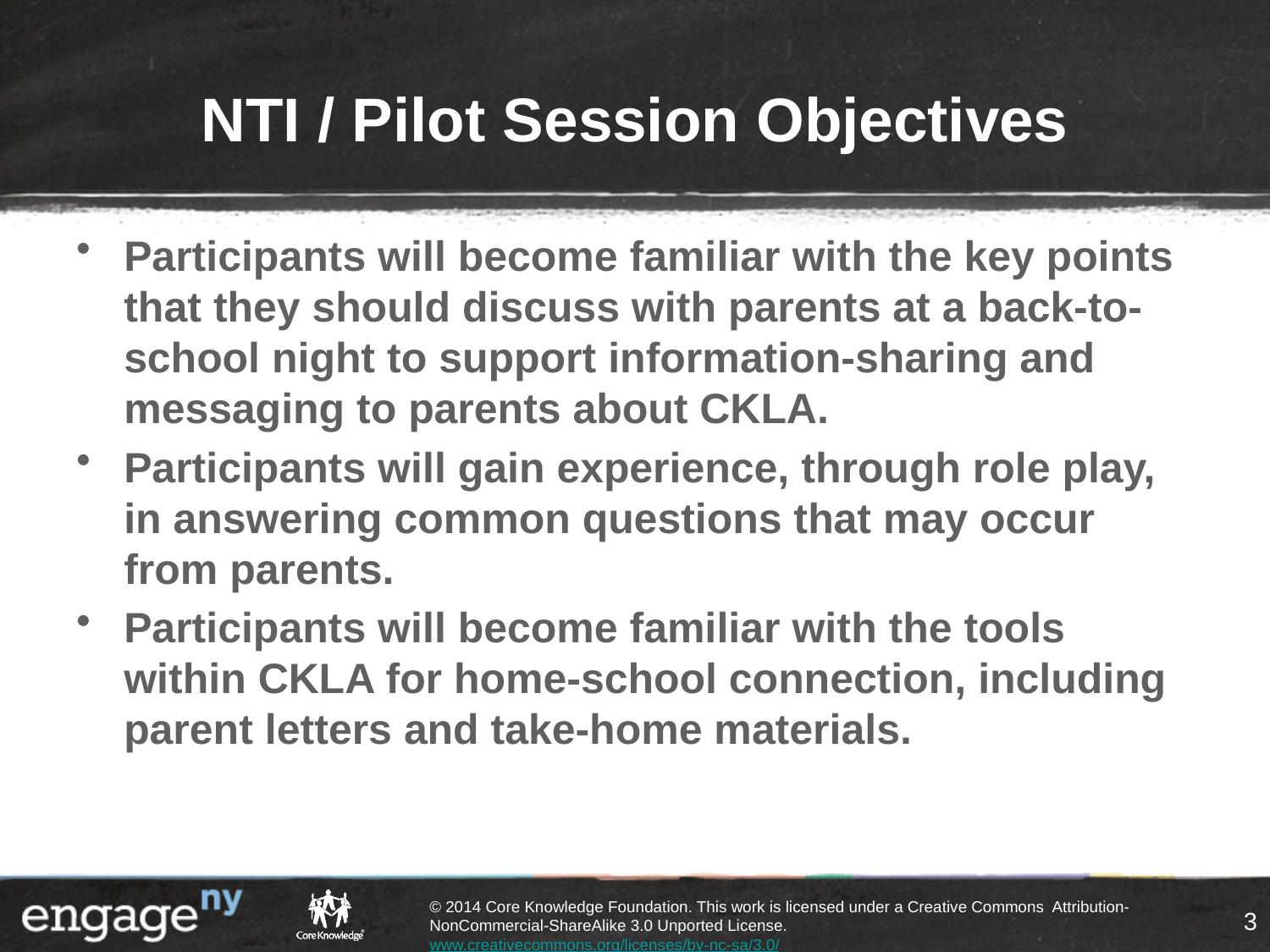

# NTI / Pilot Session Objectives
Participants will become familiar with the key points that they should discuss with parents at a back-to-school night to support information-sharing and messaging to parents about CKLA.
Participants will gain experience, through role play, in answering common questions that may occur from parents.
Participants will become familiar with the tools within CKLA for home-school connection, including parent letters and take-home materials.
3